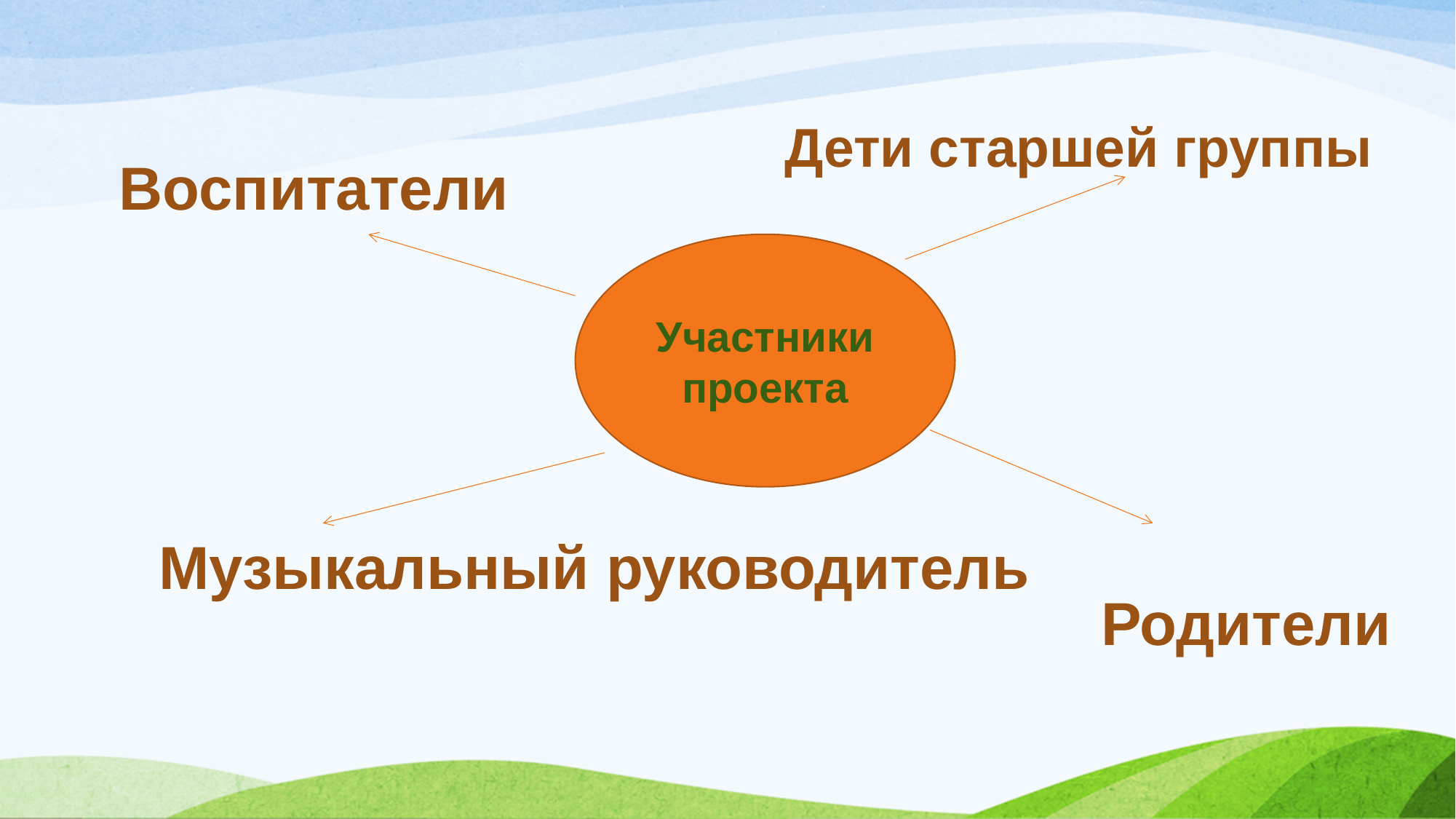

Дети старшей группы
Воспитатели
Участники проекта
Музыкальный руководитель
Родители